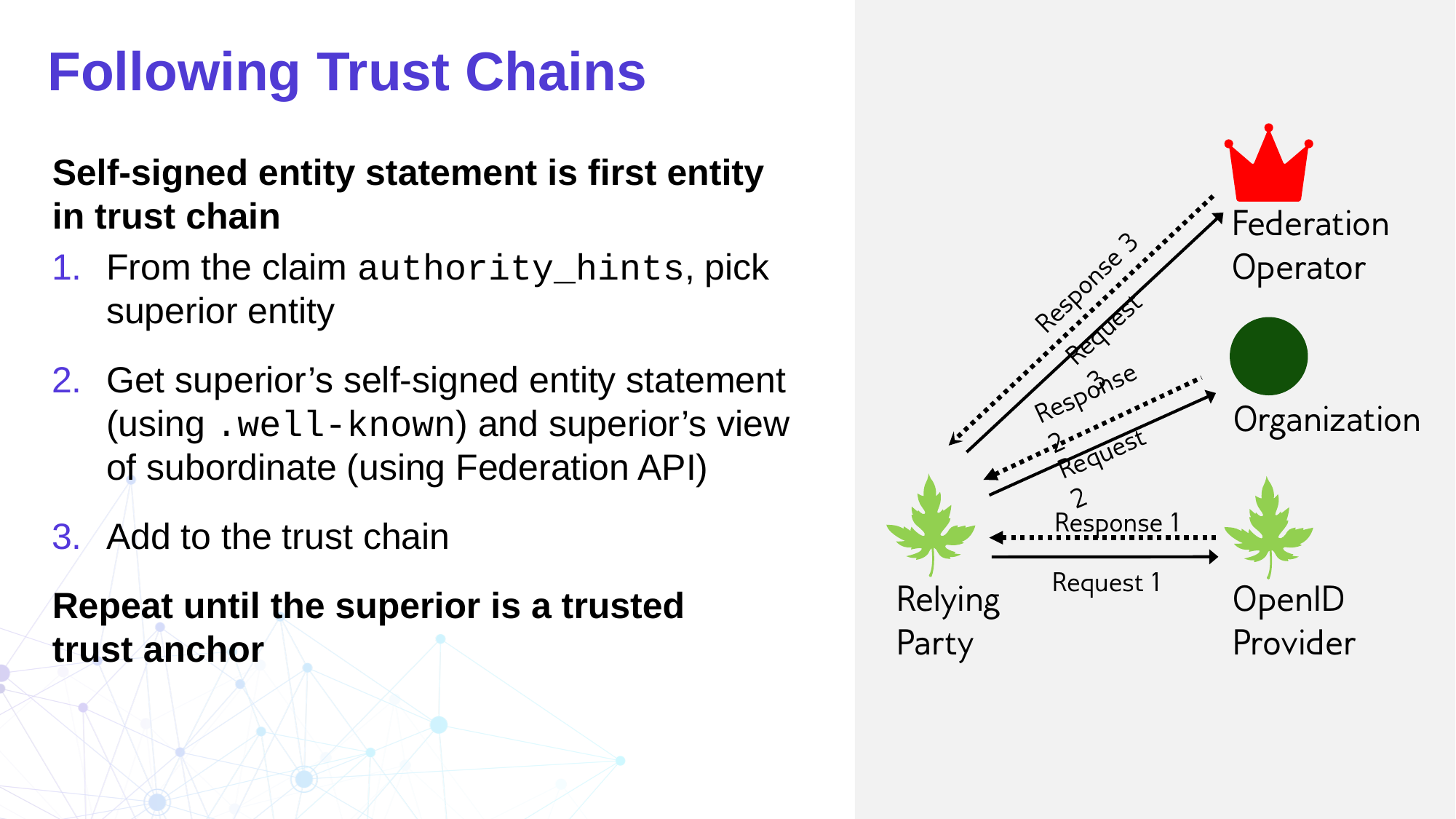

# Following Trust Chains

Self-signed entity statement is first entity
in trust chain
From the claim authority_hints, pick superior entity
Get superior’s self-signed entity statement (using .well-known) and superior’s view of subordinate (using Federation API)
Add to the trust chain
Repeat until the superior is a trusted
trust anchor

Federation
Operator

Response 3
Request 3

Response 2

Organization
Request 2

Response 1

Request 1
Relying
Party
OpenID
Provider